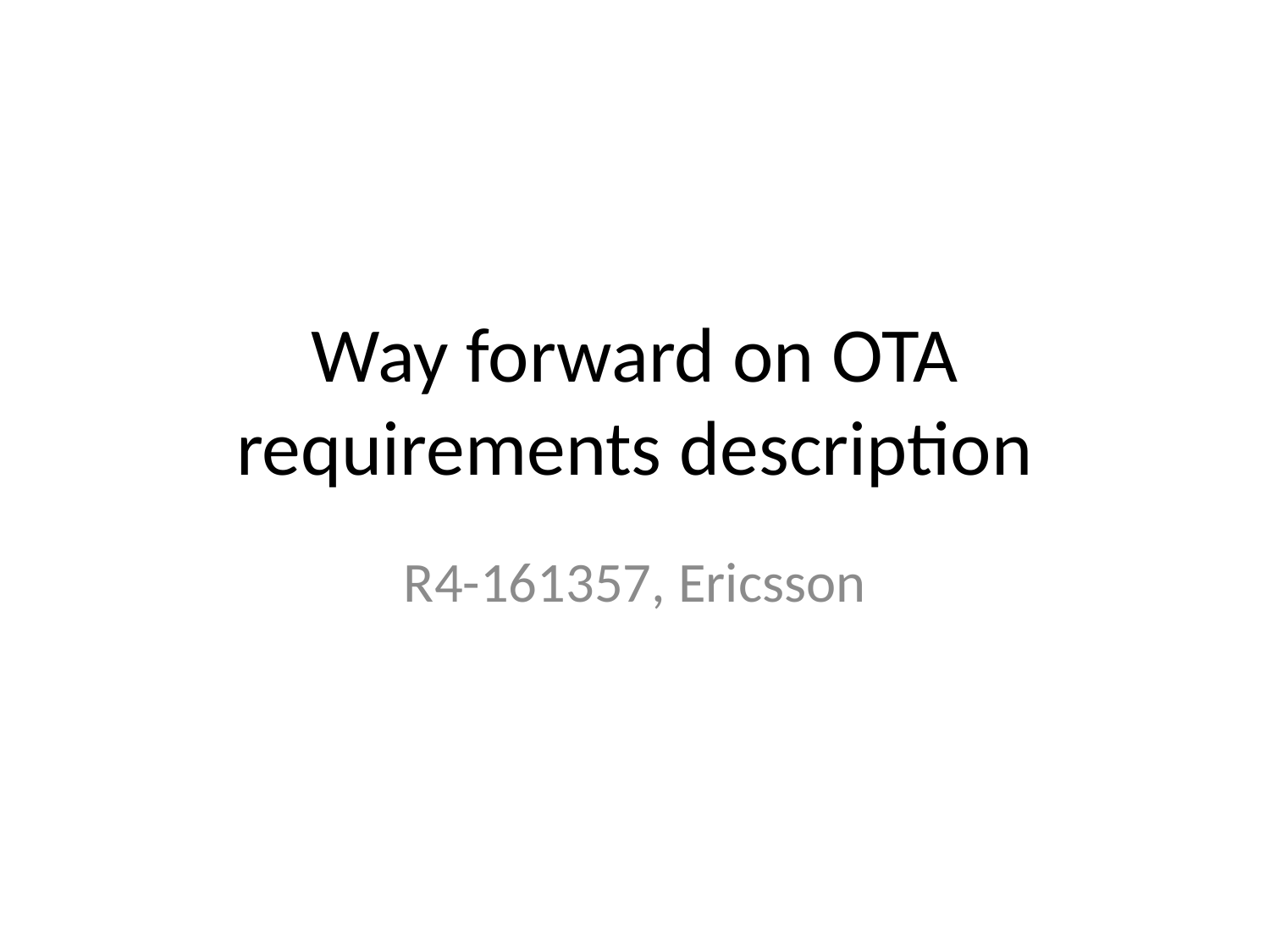

# Way forward on OTA requirements description
R4-161357, Ericsson